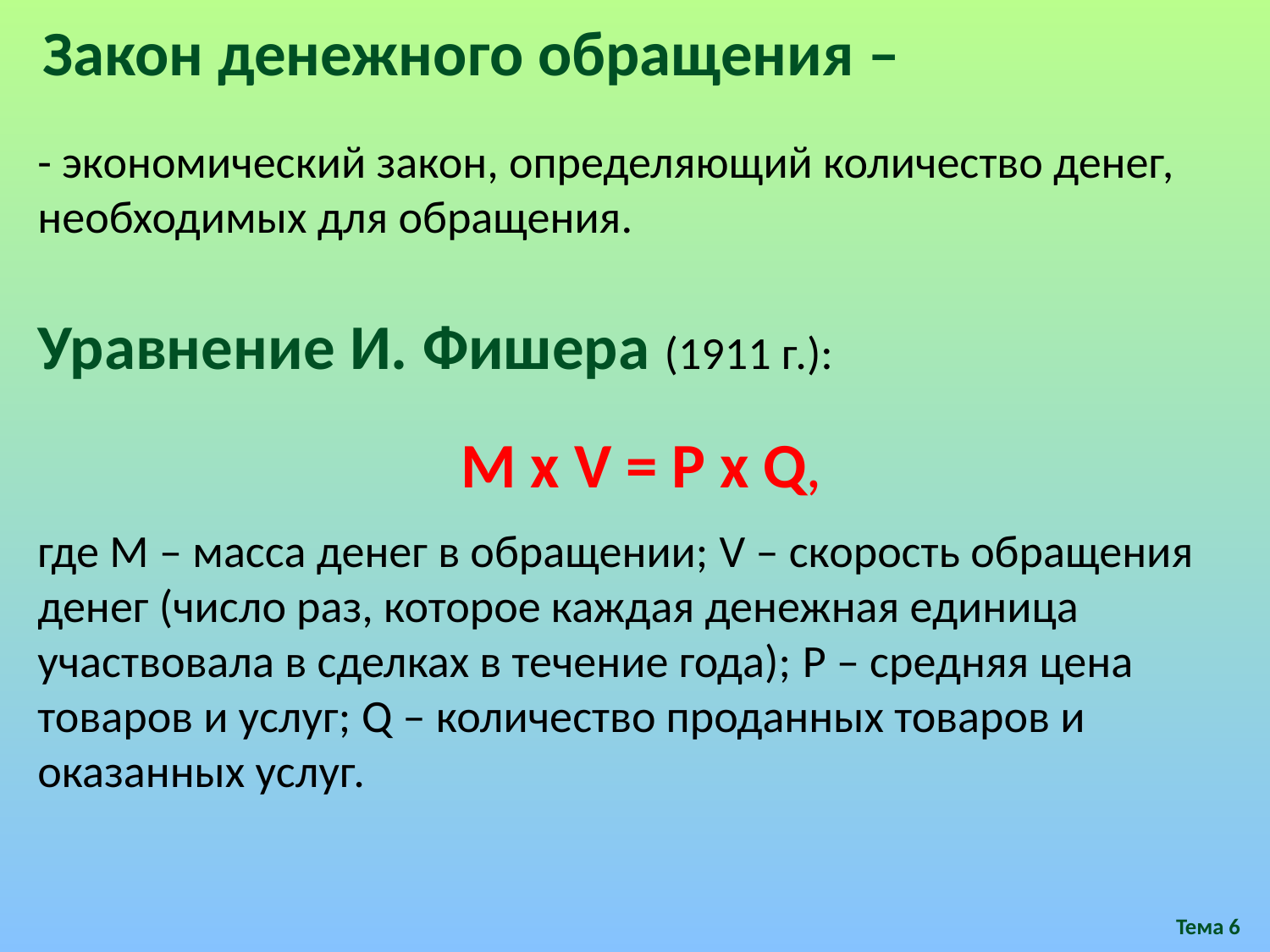

# Закон денежного обращения –
- экономический закон, определяющий количество денег, необходимых для обращения.

Уравнение И. Фишера (1911 г.):

M х V = Р х Q,

где М – масса денег в обращении; V – скорость обращения денег (число раз, которое каждая денежная единица участвовала в сделках в течение года); Р – средняя цена товаров и услуг; Q – количество проданных товаров и оказанных услуг.
Тема 6